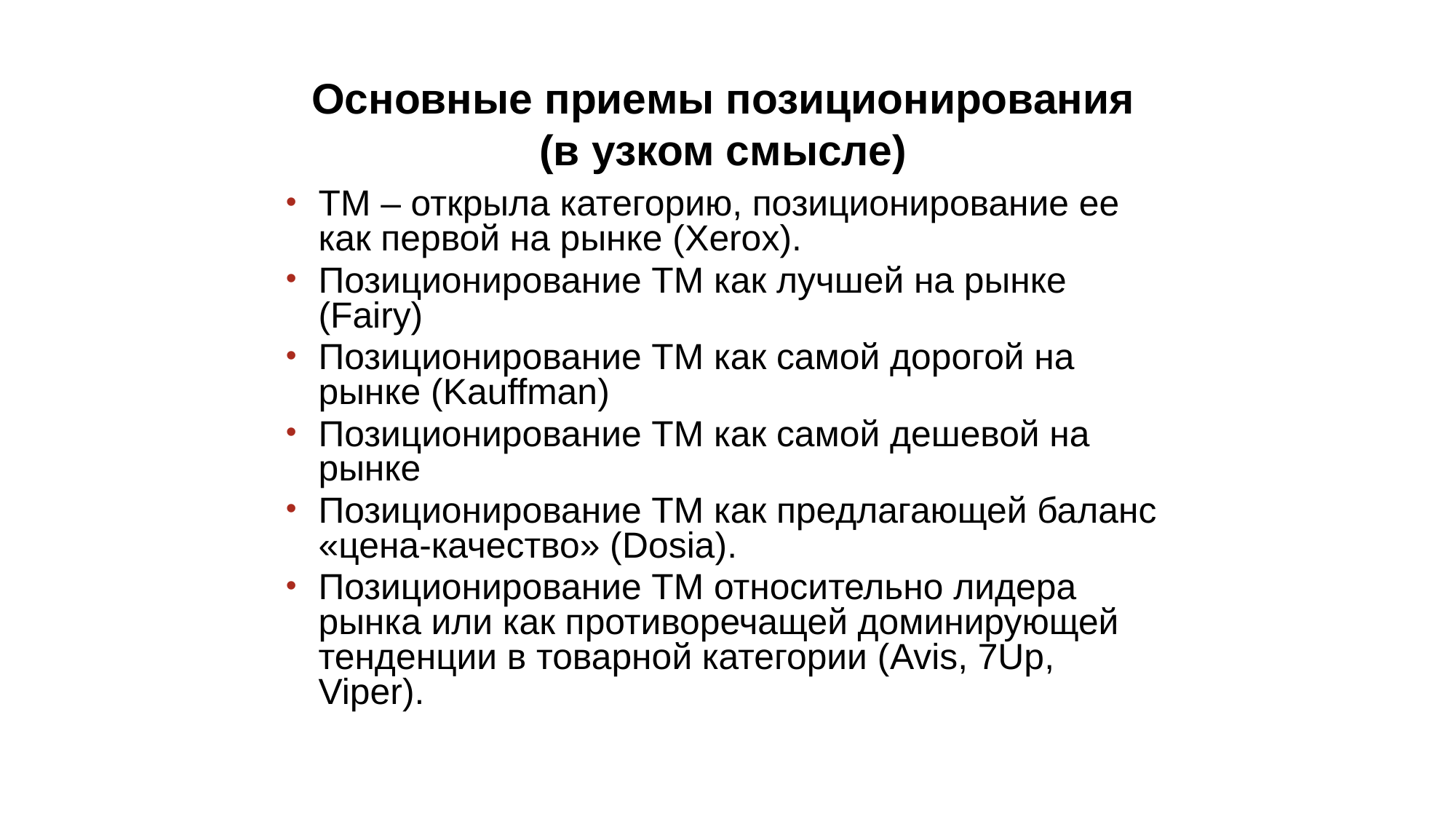

# Основные приемы позиционирования (в узком смысле)
ТМ – открыла категорию, позиционирование ее как первой на рынке (Xerox).
Позиционирование ТМ как лучшей на рынке (Fairy)
Позиционирование ТМ как самой дорогой на рынке (Kauffman)
Позиционирование ТМ как самой дешевой на рынке
Позиционирование ТМ как предлагающей баланс «цена-качество» (Dosia).
Позиционирование ТМ относительно лидера рынка или как противоречащей доминирующей тенденции в товарной категории (Avis, 7Up, Viper).